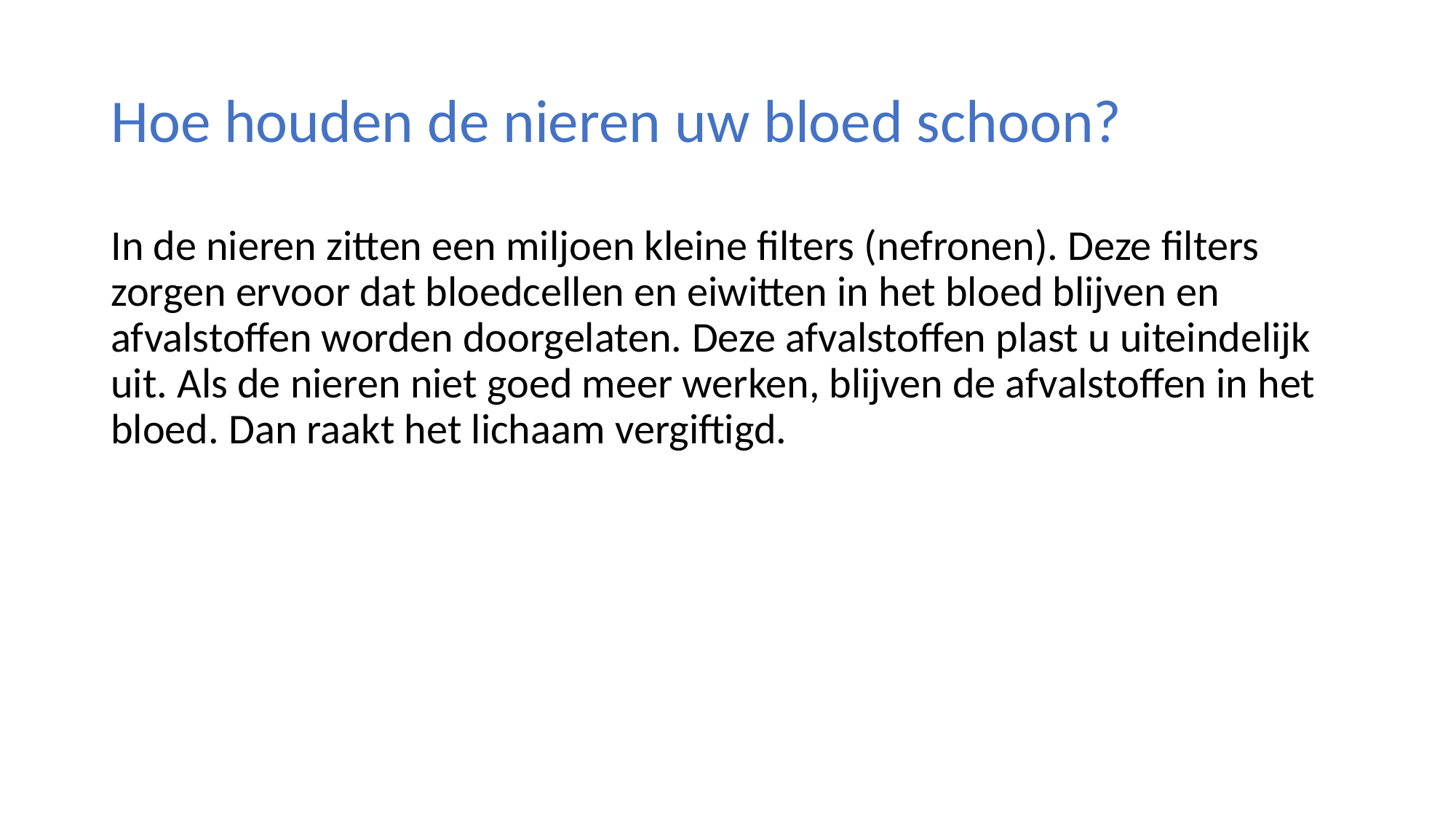

# Hoe houden de nieren uw bloed schoon?
In de nieren zitten een miljoen kleine filters (nefronen). Deze filters zorgen ervoor dat bloedcellen en eiwitten in het bloed blijven en afvalstoffen worden doorgelaten. Deze afvalstoffen plast u uiteindelijk uit. Als de nieren niet goed meer werken, blijven de afvalstoffen in het bloed. Dan raakt het lichaam vergiftigd.